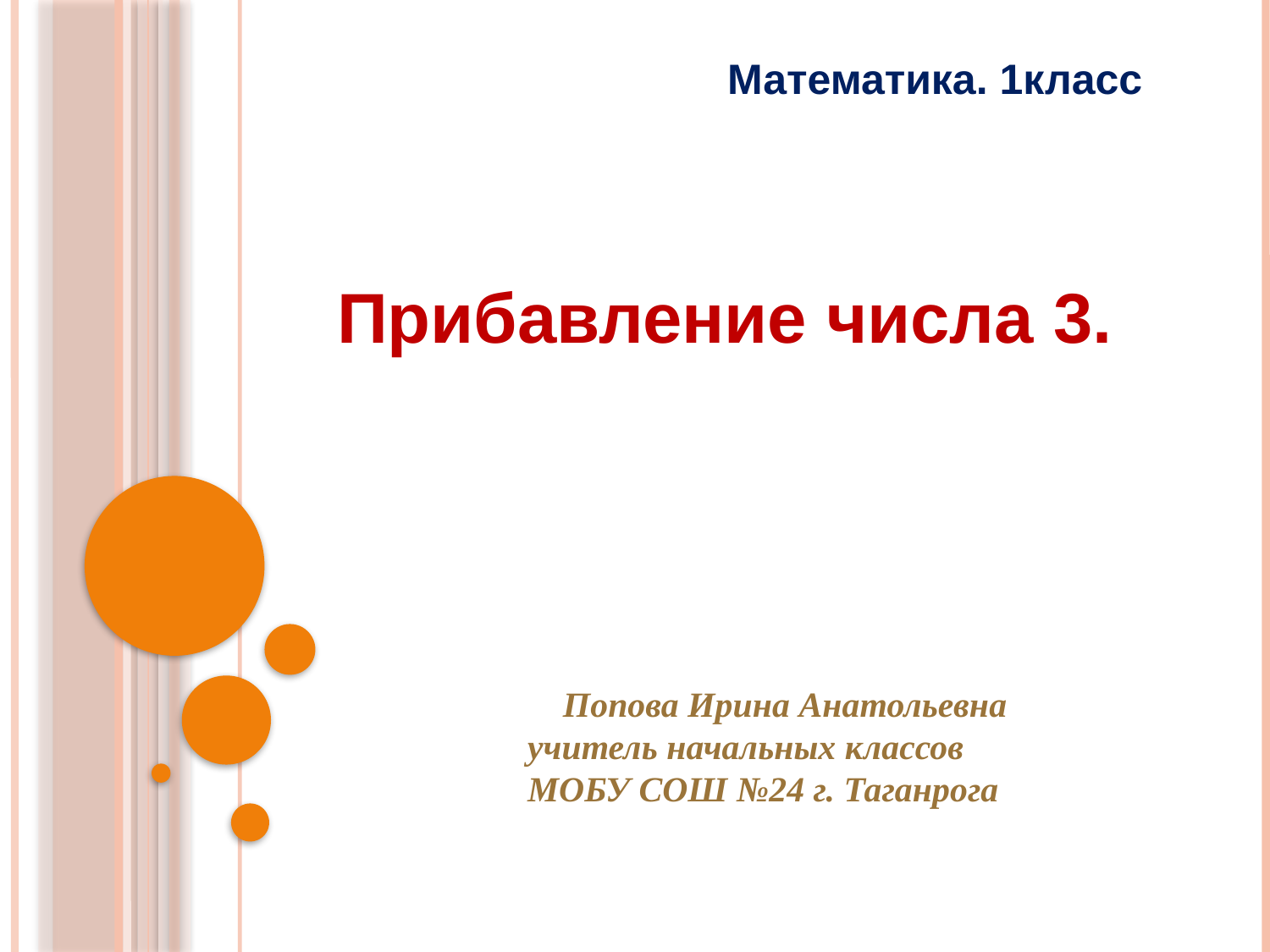

Математика. 1класс
Прибавление числа 3.
Попова Ирина Анатольевна
учитель начальных классов
МОБУ СОШ №24 г. Таганрога